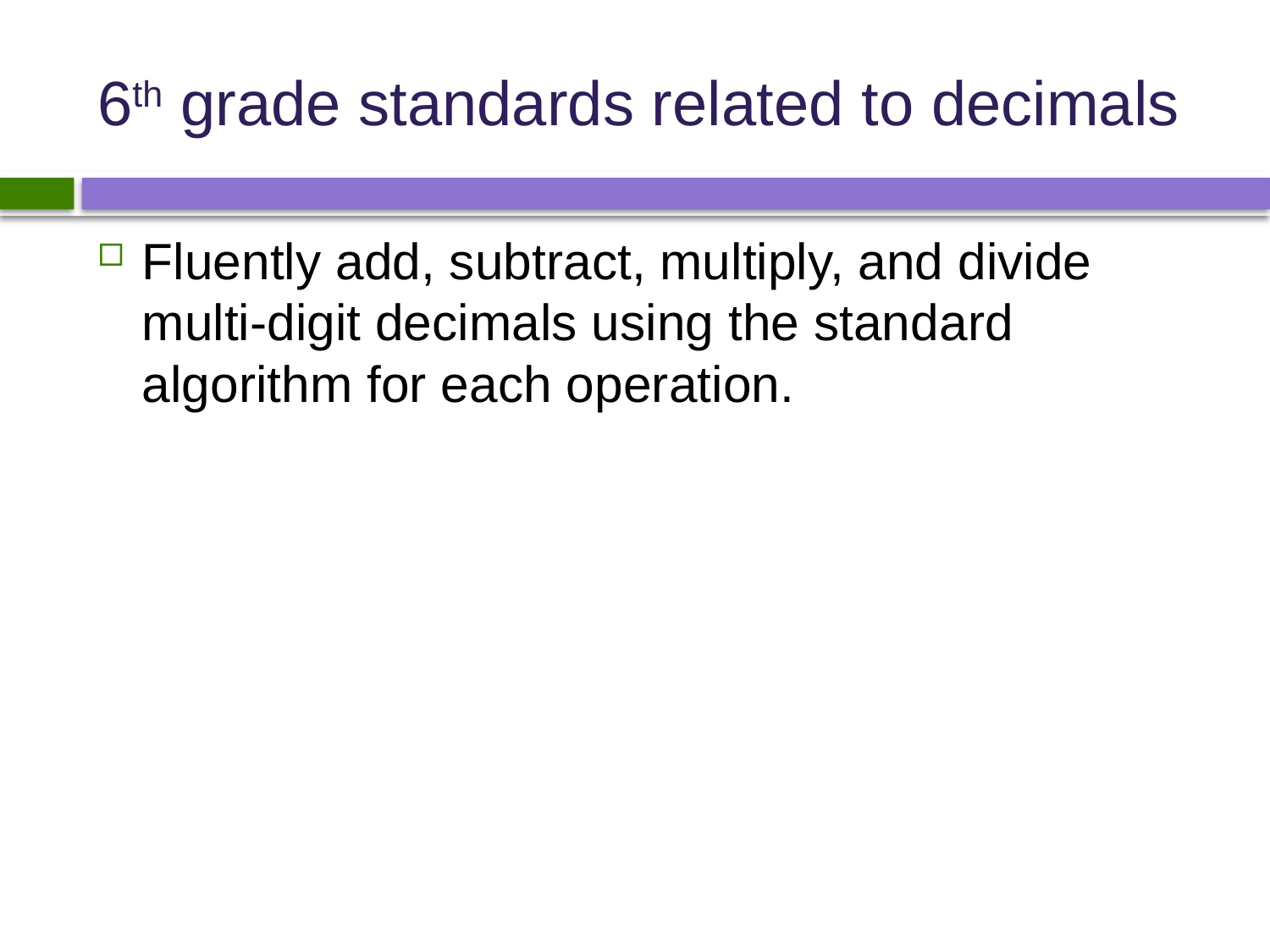

# 6th grade standards related to decimals
Fluently add, subtract, multiply, and divide multi-digit decimals using the standard algorithm for each operation.